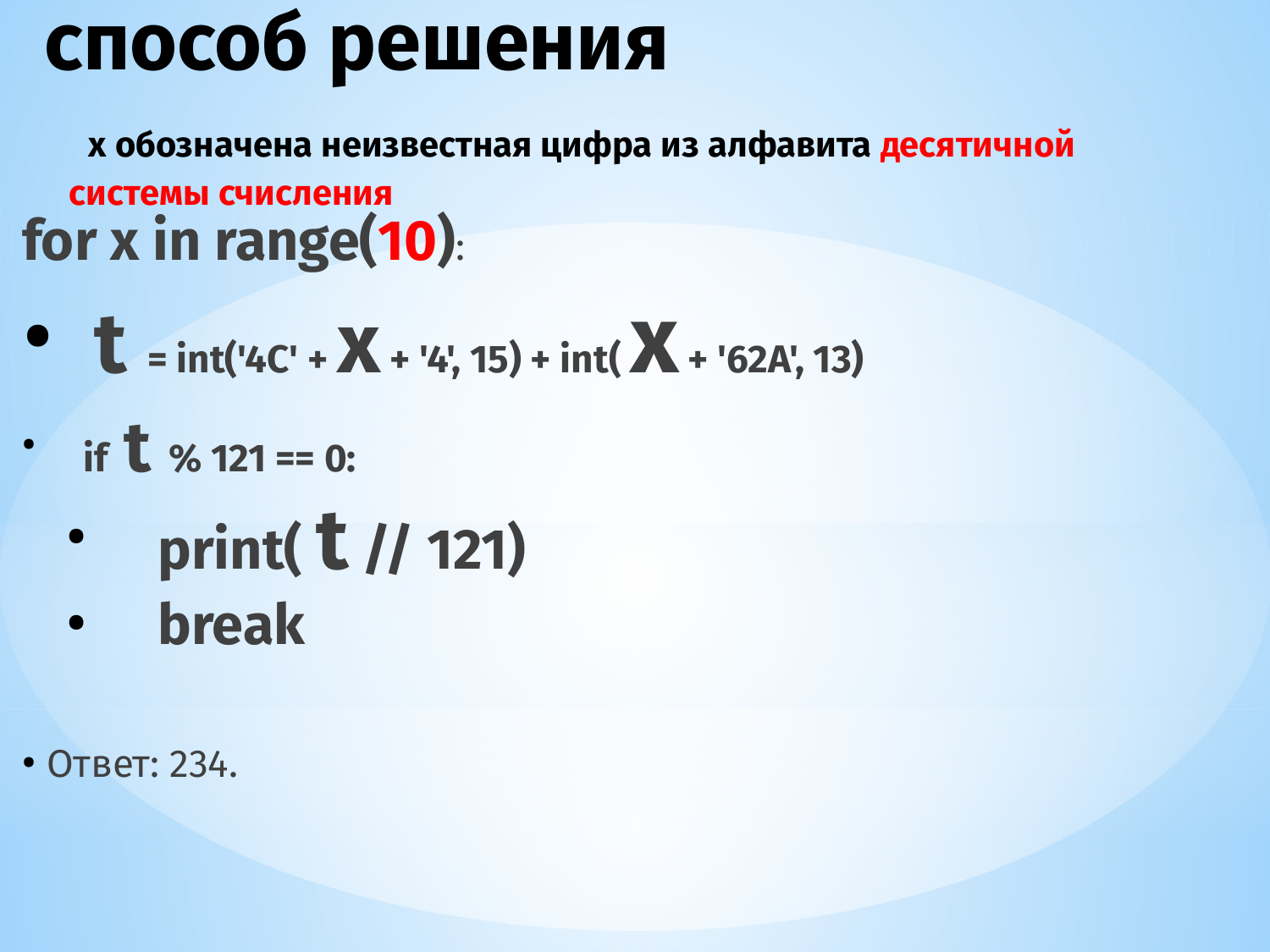

# способ решения x обозначена неизвестная цифра из алфавита десятичной системы счисления
for x in range(10):
  t = int('4C' + x + '4', 15) + int( x + '62A', 13)
    if t % 121 == 0:
     print( t // 121)
     break

Ответ: 234.